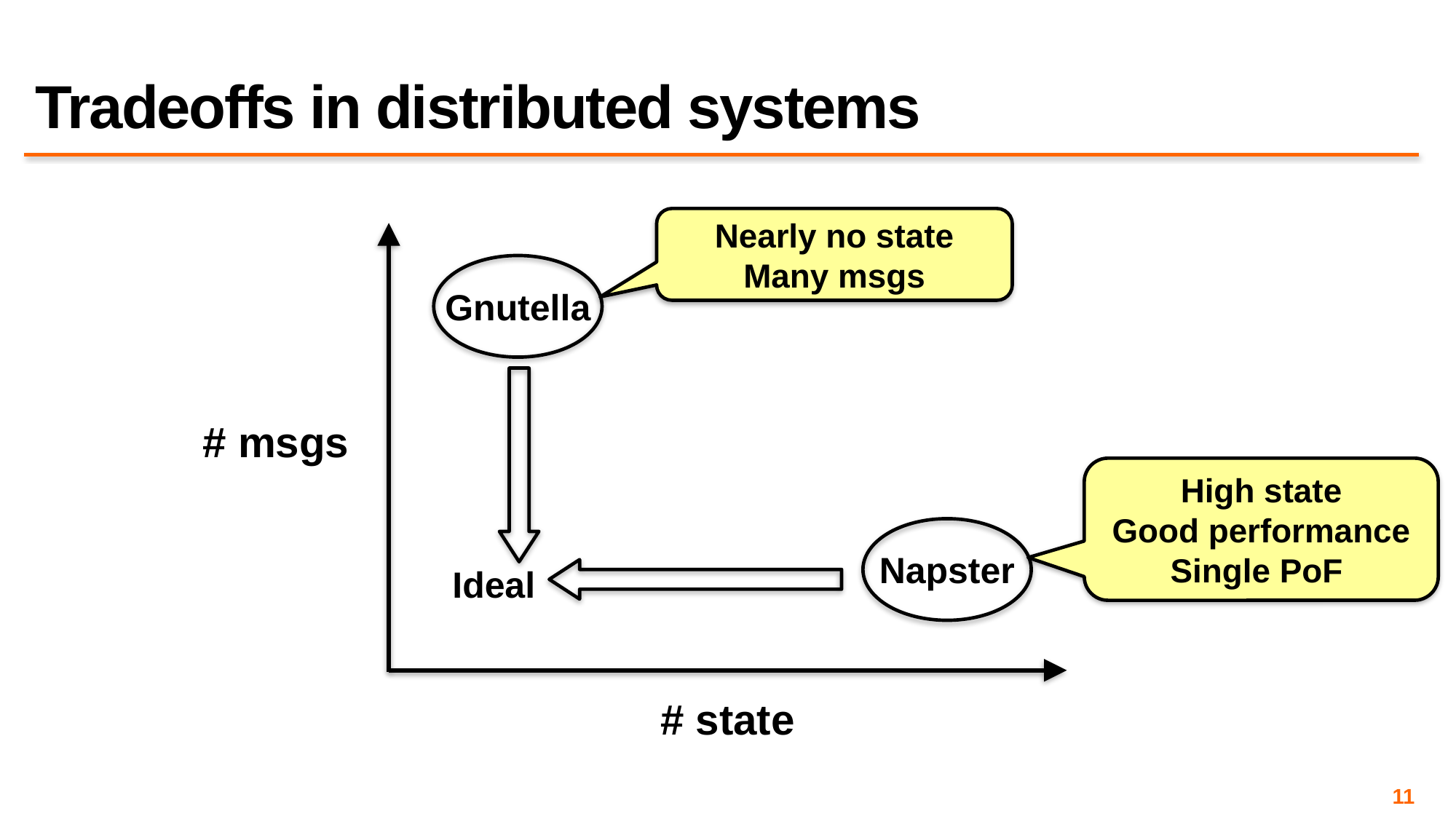

# Tradeoffs in distributed systems
Nearly no state
Many msgs

Gnutella

# msgs

High state
Good performance
Single PoF

Napster
Ideal
# state
11